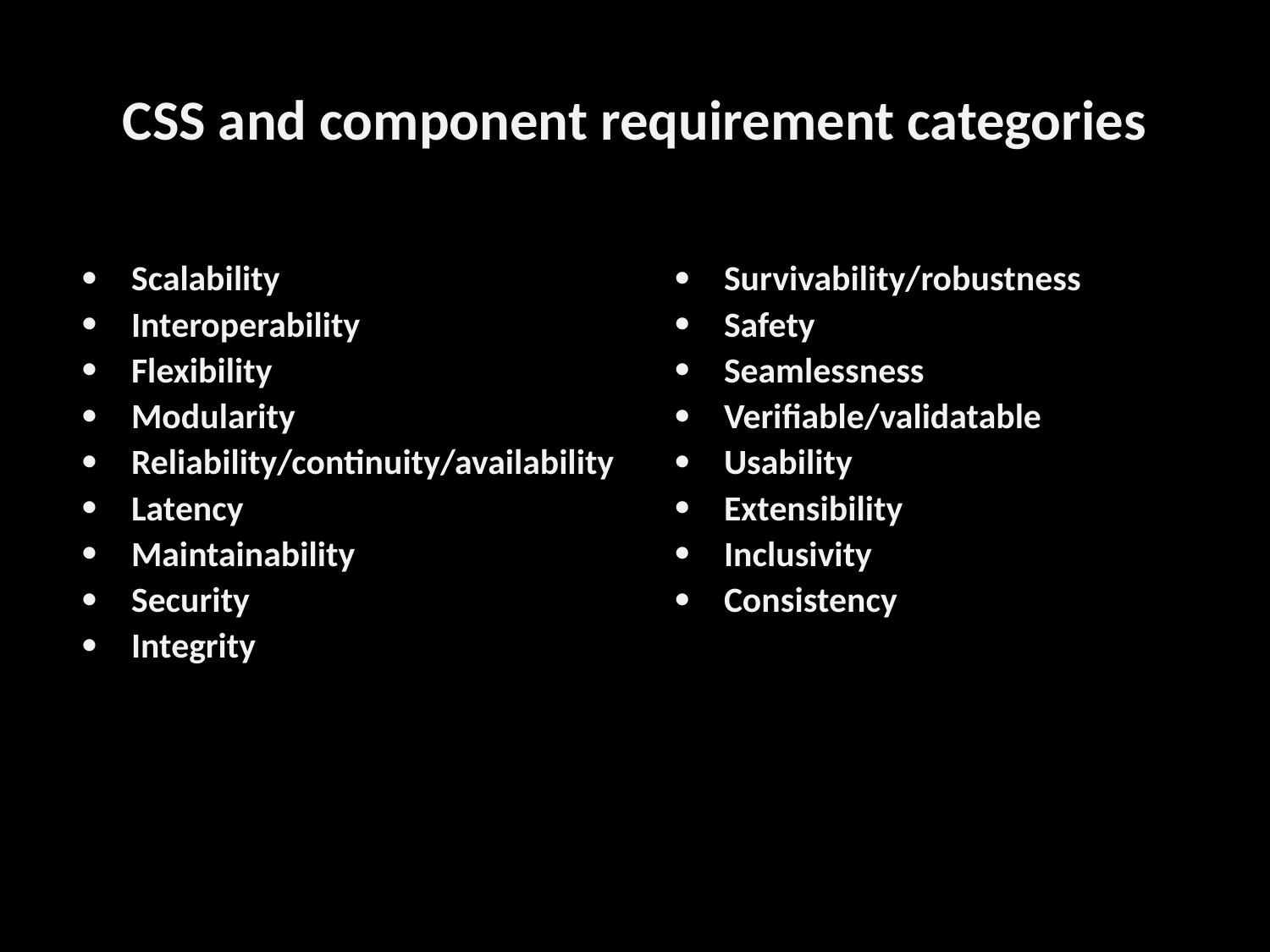

# CSS and component requirement categories
| Scalability Interoperability Flexibility Modularity Reliability/continuity/availability Latency Maintainability Security Integrity | Survivability/robustness Safety Seamlessness Verifiable/validatable Usability Extensibility Inclusivity Consistency |
| --- | --- |